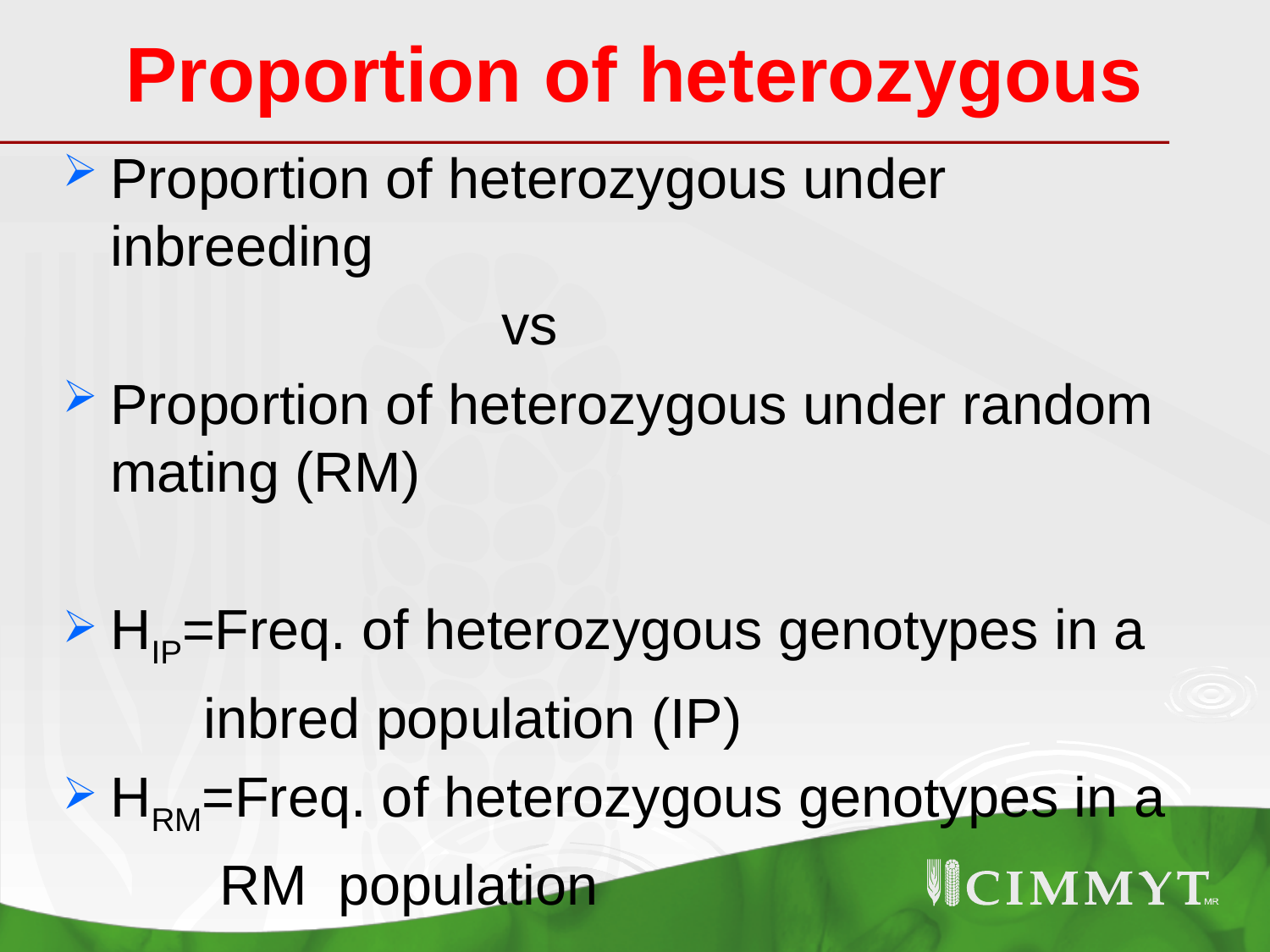

# Proportion of heterozygous
Proportion of heterozygous under inbreeding
                            vs
Proportion of heterozygous under random mating (RM)

HIP=Freq. of heterozygous genotypes in a
         inbred population (IP)
HRM=Freq. of heterozygous genotypes in a
          RM  population